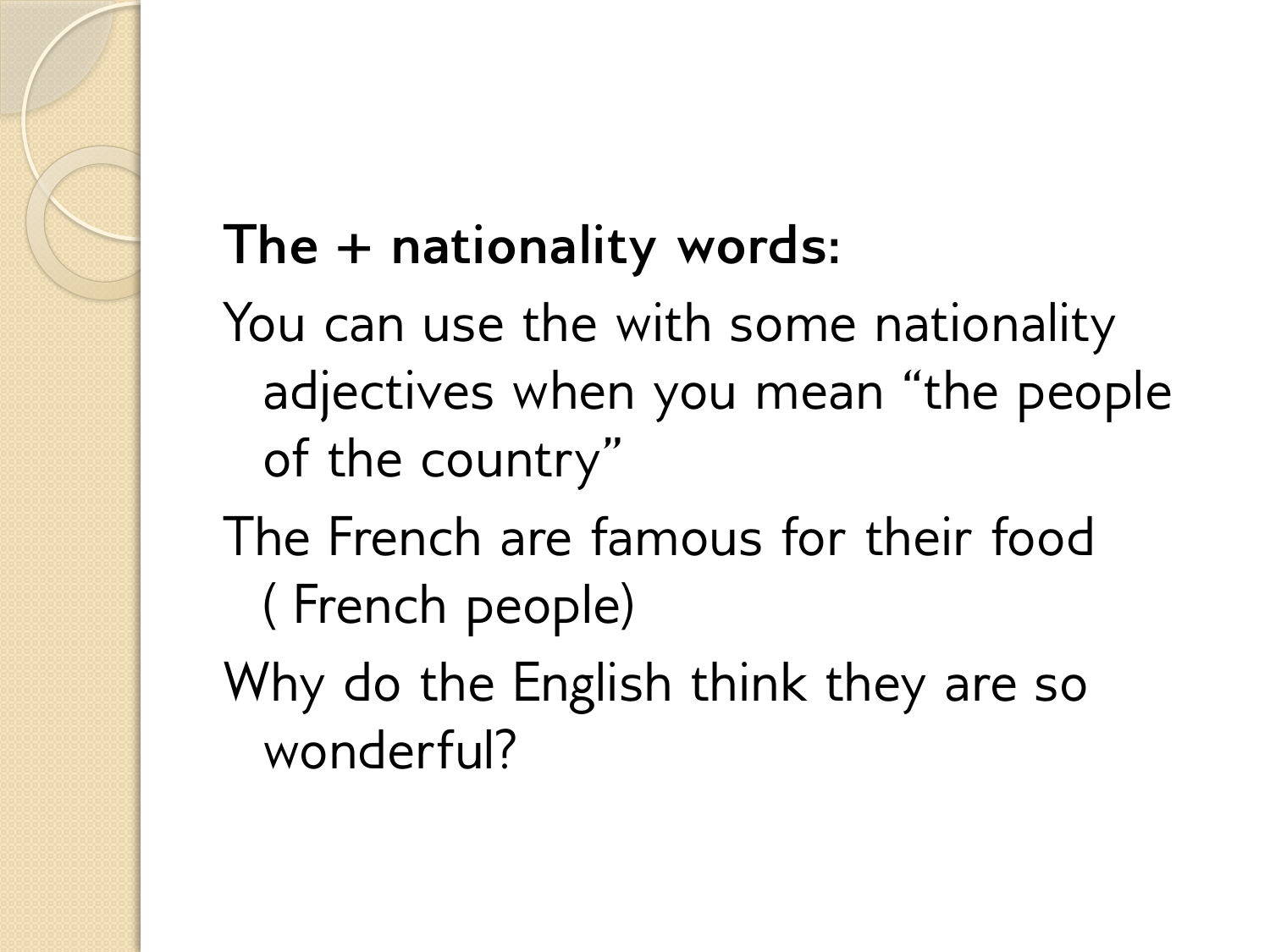

#
The + nationality words:
You can use the with some nationality adjectives when you mean “the people of the country”
The French are famous for their food ( French people)
Why do the English think they are so wonderful?